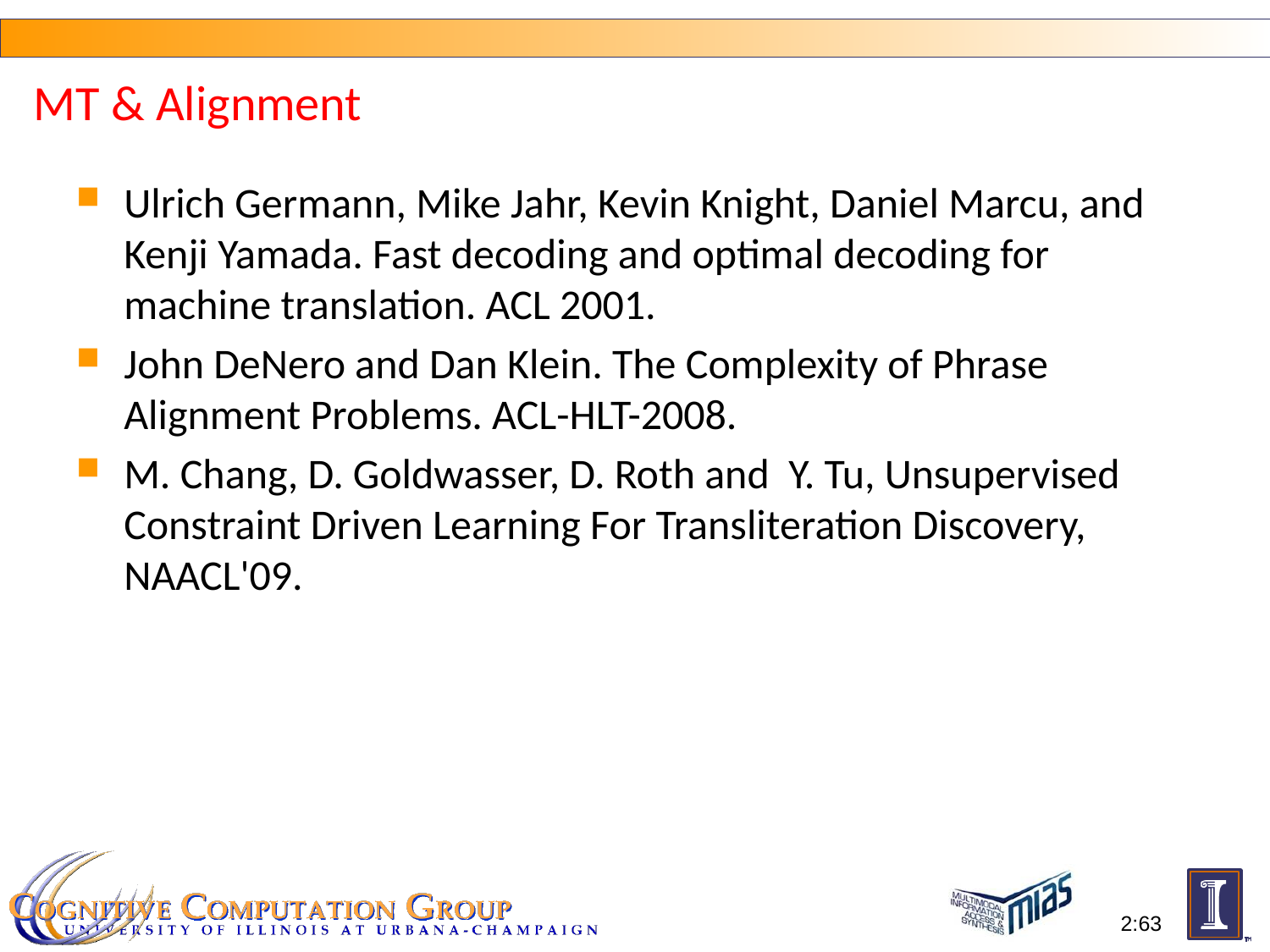

# MT & Alignment
Ulrich Germann, Mike Jahr, Kevin Knight, Daniel Marcu, and Kenji Yamada. Fast decoding and optimal decoding for machine translation. ACL 2001.
John DeNero and Dan Klein. The Complexity of Phrase Alignment Problems. ACL-HLT-2008.
M. Chang, D. Goldwasser, D. Roth and  Y. Tu, Unsupervised Constraint Driven Learning For Transliteration Discovery, NAACL'09.
2:63